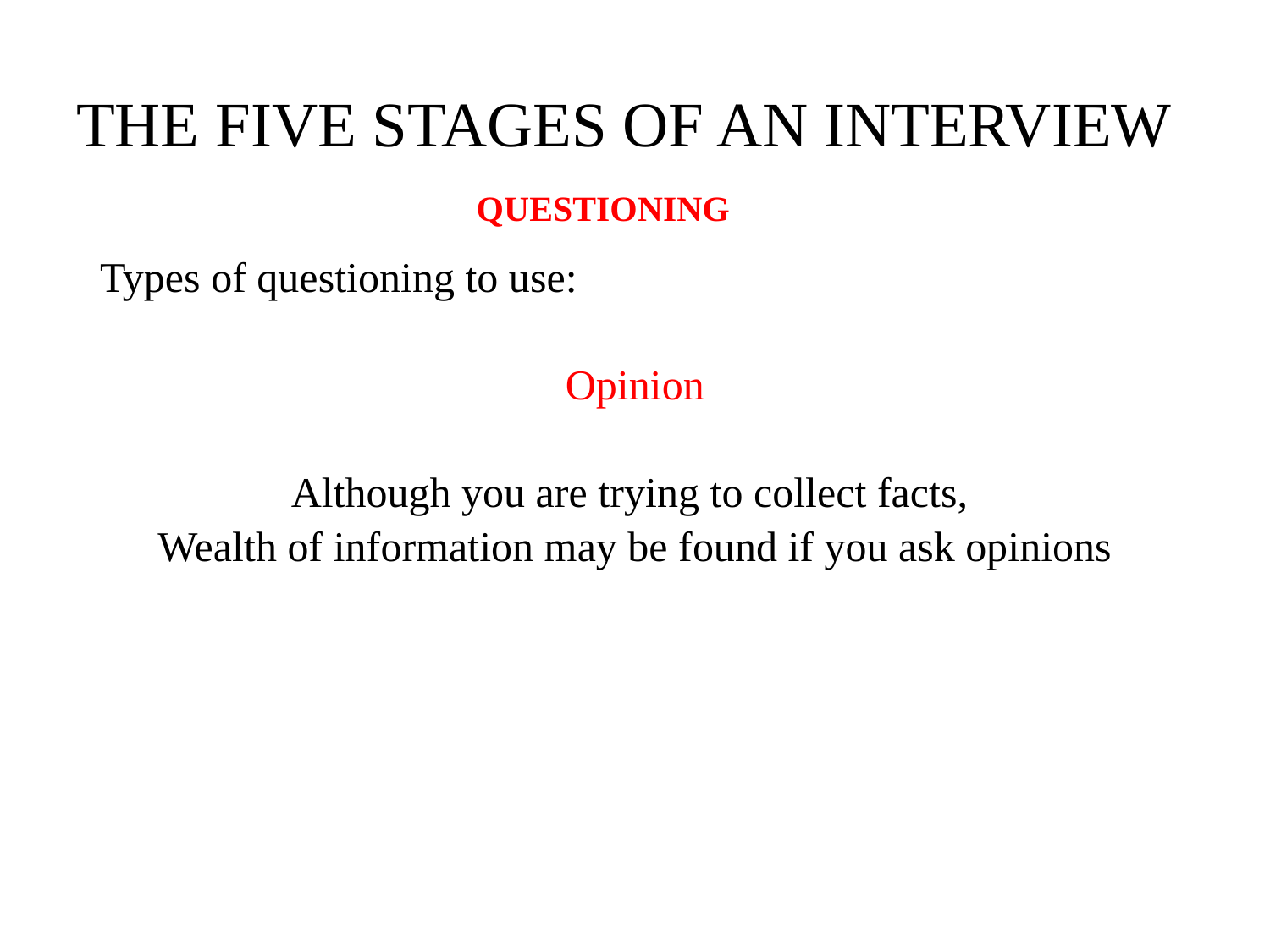

# THE FIVE STAGES OF AN INTERVIEW
QUESTIONING
Types of questioning to use:

Opinion

Although you are trying to collect facts,
Wealth of information may be found if you ask opinions

“Not that you do, but if you were going to illegally dispose of waste solvents , how would someone do it and not get caught?”